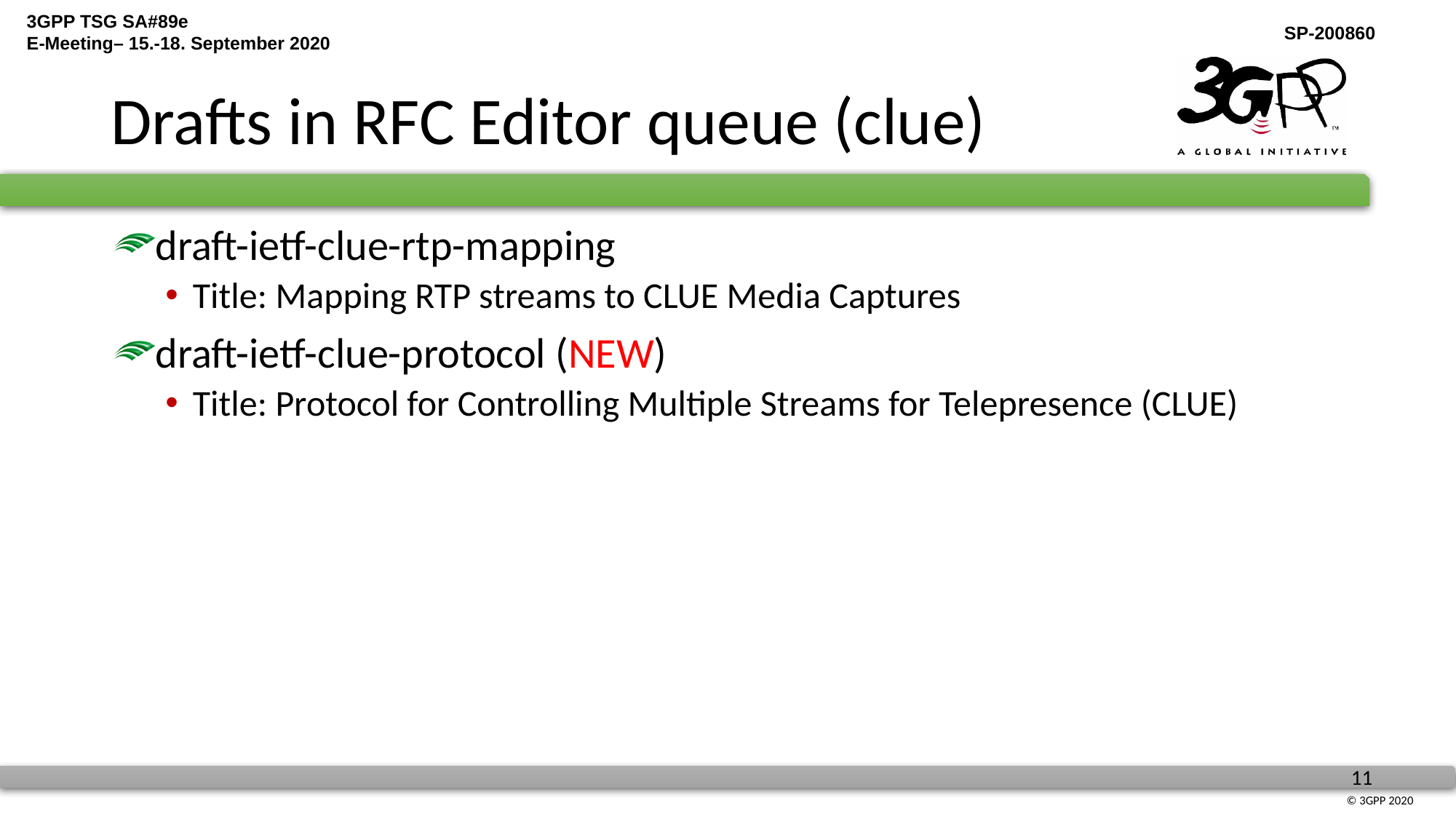

# Drafts in RFC Editor queue (clue)
draft-ietf-clue-rtp-mapping
Title: Mapping RTP streams to CLUE Media Captures
draft-ietf-clue-protocol (NEW)
Title: Protocol for Controlling Multiple Streams for Telepresence (CLUE)